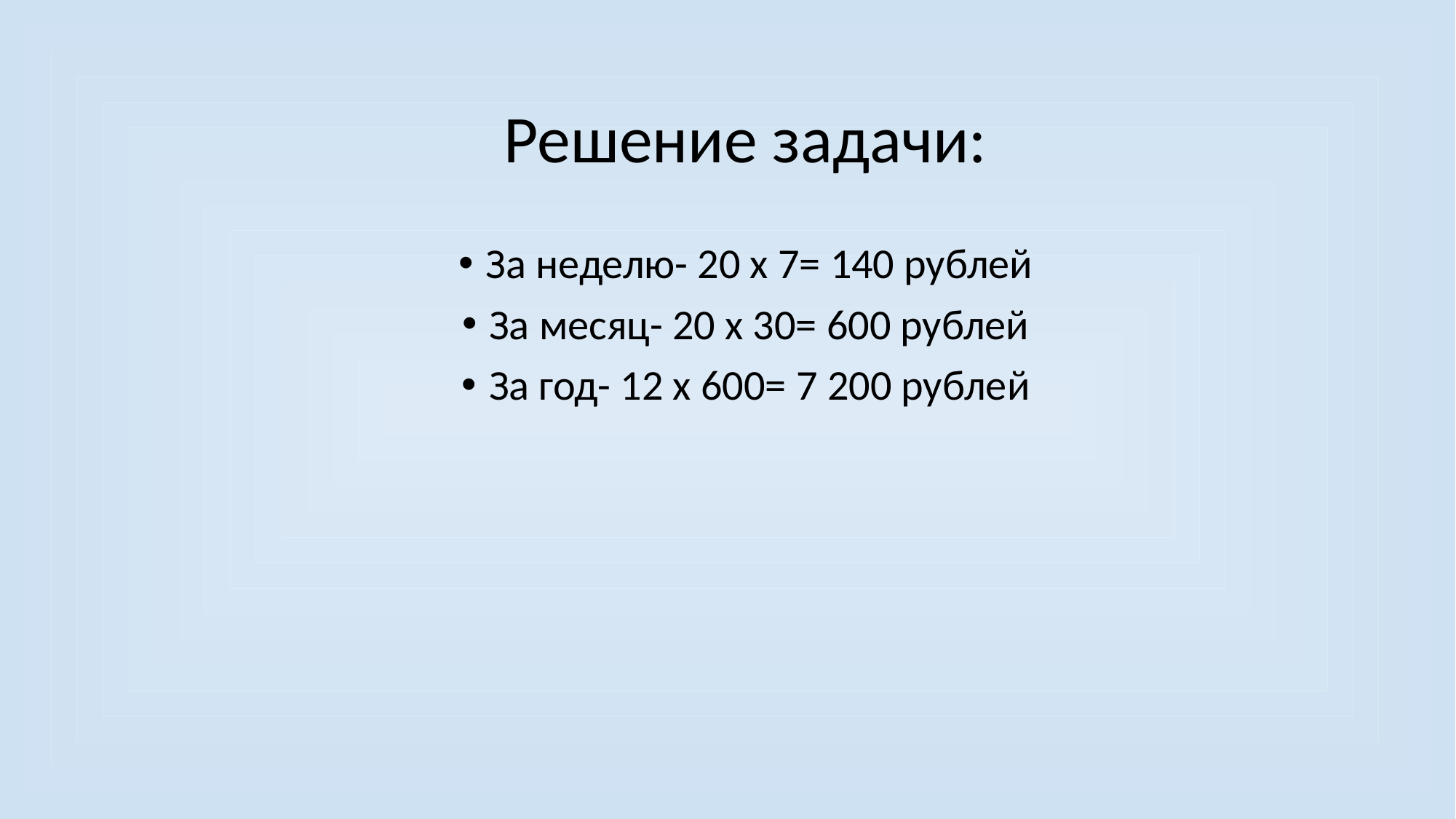

#
Решение задачи:

За неделю- 20 х 7= 140 рублей
За месяц- 20 х 30= 600 рублей
За год- 12 х 600= 7 200 рублей